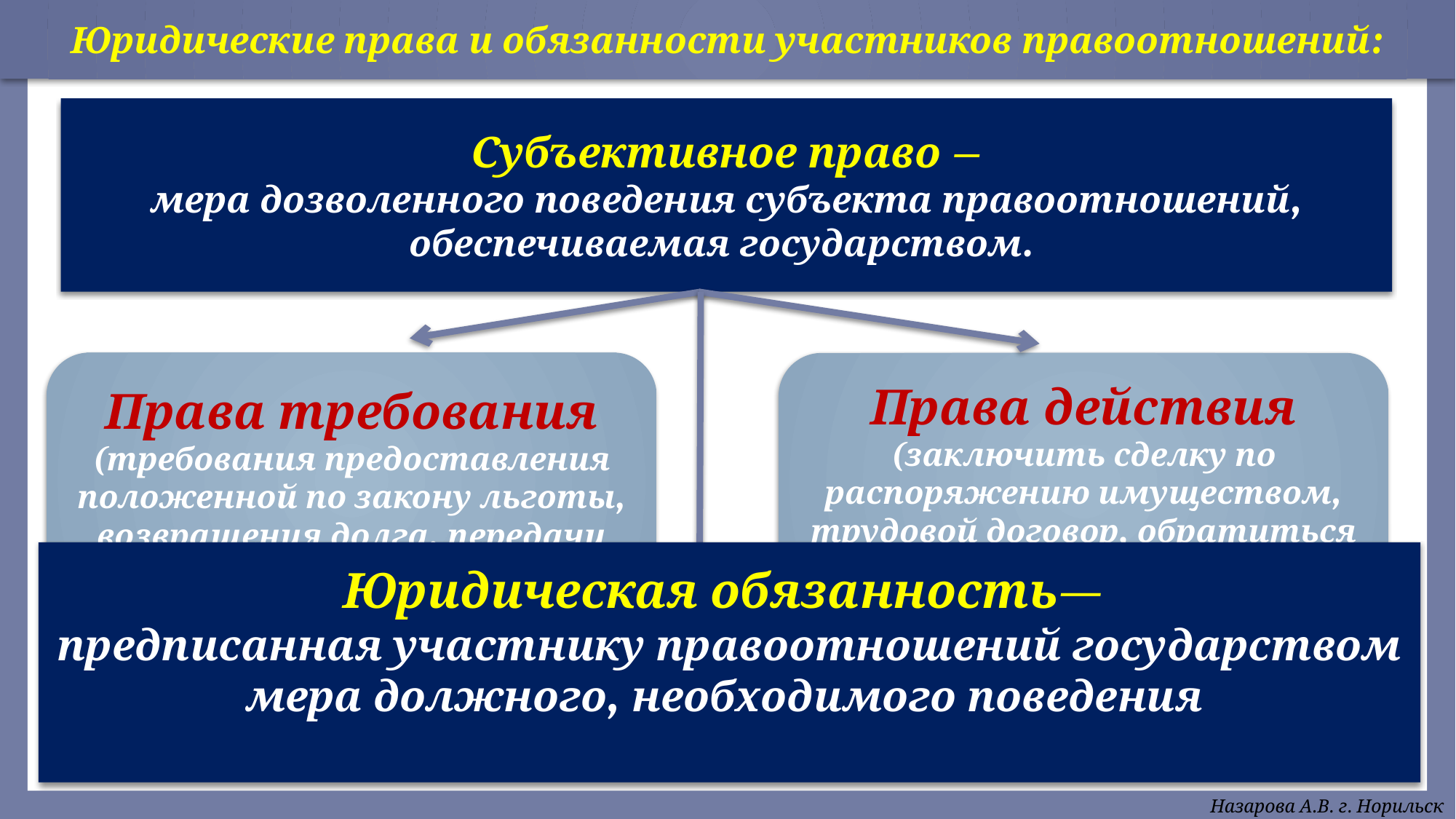

Юридические права и обязанности участников правоотношений:
Субъективное право –
мера дозволенного поведения субъекта правоотношений, обеспечиваемая государством.

Права требования
(требования предоставления положенной по закону льготы, возвращения долга, передачи имущества и т.д.)

Права действия
(заключить сделку по распоряжению имуществом, трудовой договор, обратиться с иском в суд)
# Юридическая обязанность— предписанная участнику правоотношений государством мера должного, необходимого поведения
Права защиты
Назарова А.В. г. Норильск